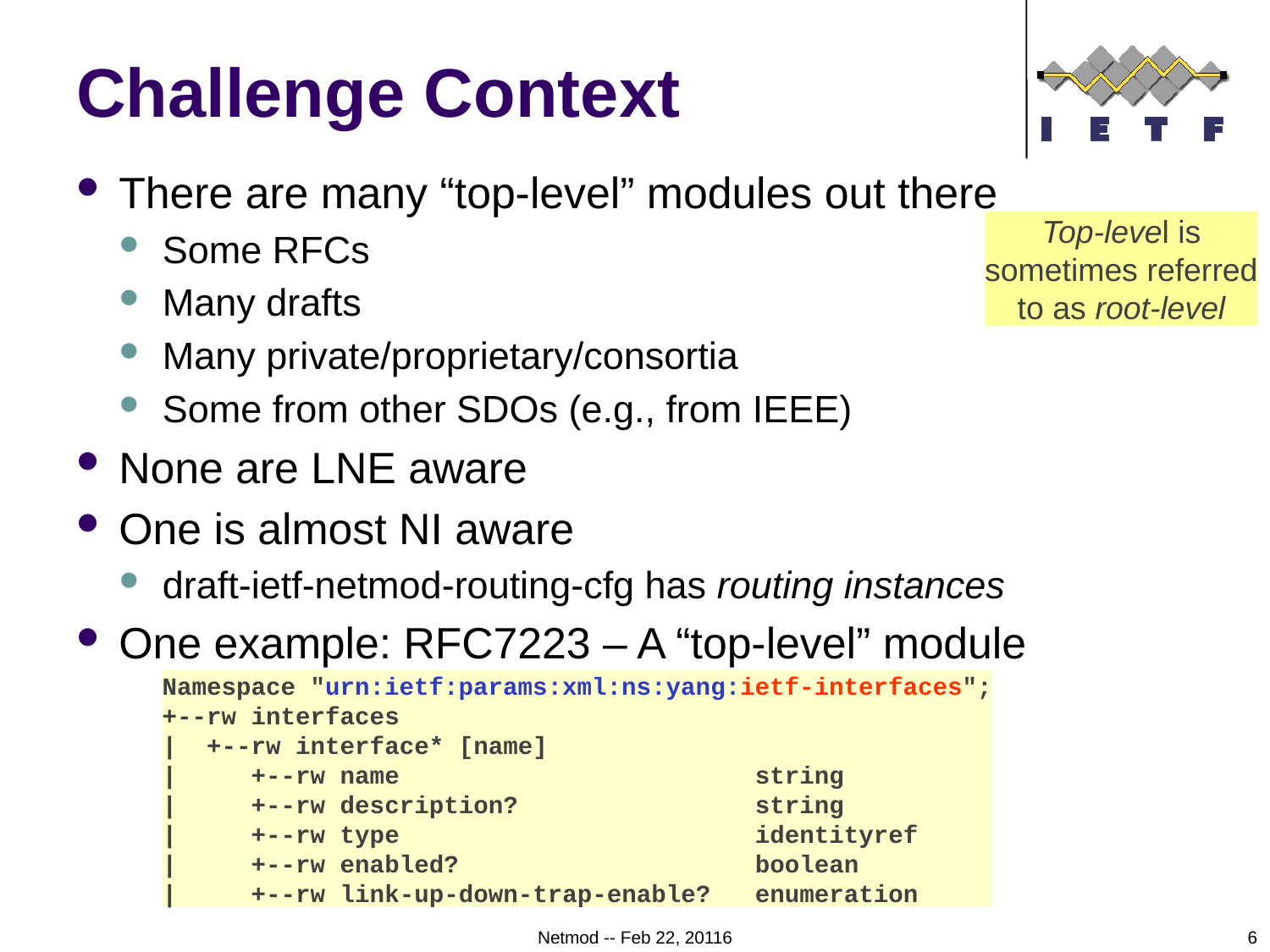

# Challenge Context
There are many “top-level” modules out there
Some RFCs
Many drafts
Many private/proprietary/consortia
Some from other SDOs (e.g., from IEEE)
None are LNE aware
One is almost NI aware
draft-ietf-netmod-routing-cfg has routing instances
One example: RFC7223 – A “top-level” module
Top-level is
sometimes referred
to as root-level
Namespace "urn:ietf:params:xml:ns:yang:ietf-interfaces";
+--rw interfaces
|  +--rw interface* [name]
|     +--rw name                        string
|     +--rw description?                string
|     +--rw type                        identityref
|     +--rw enabled?                    boolean
|     +--rw link-up-down-trap-enable?   enumeration
Netmod -- Feb 22, 20116
6